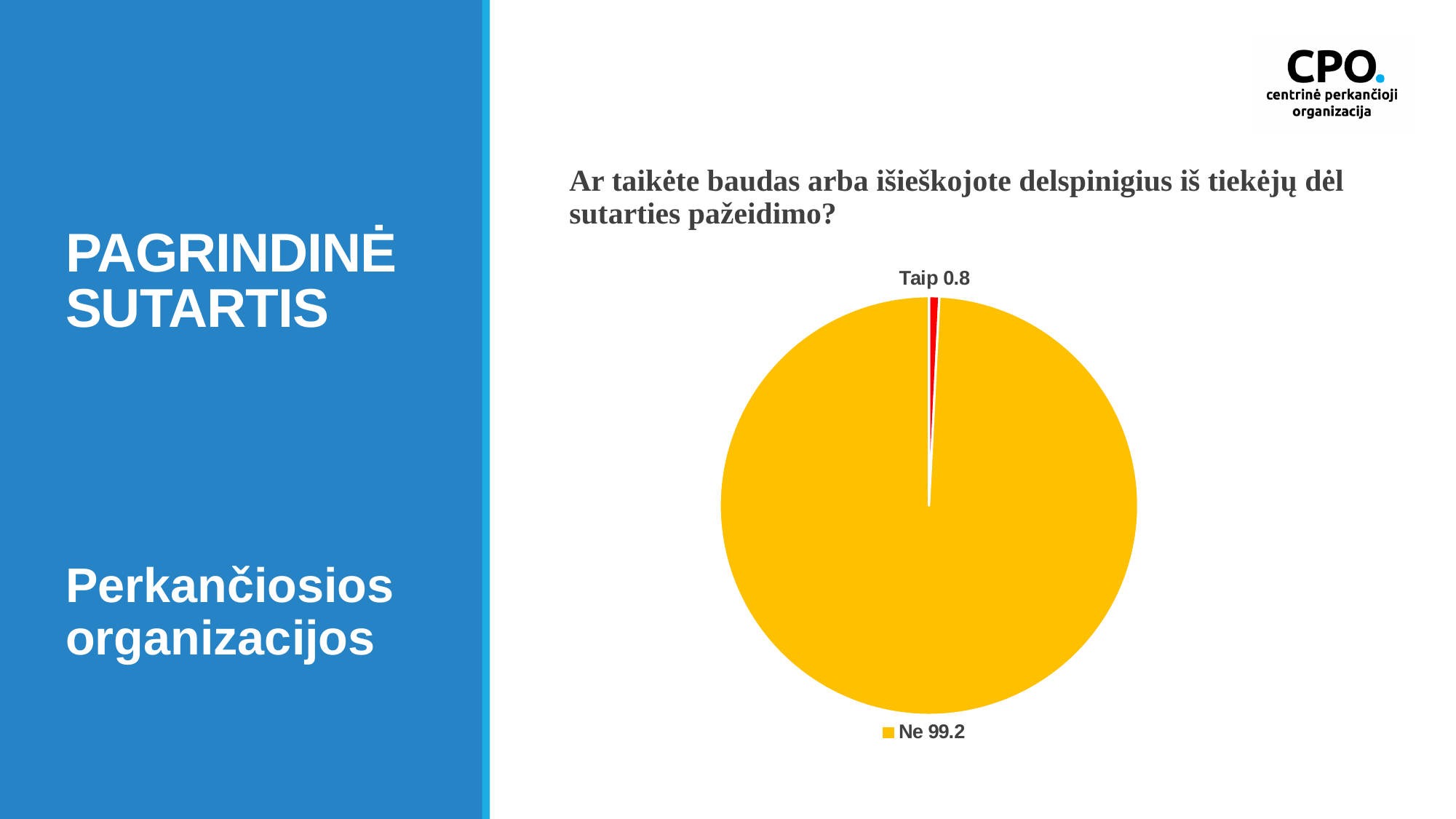

# Pagrindinė sutartis
Ar taikėte baudas arba išieškojote delspinigius iš tiekėjų dėl sutarties pažeidimo?

### Chart

| Category | Pardavimas |
|---|---|
| Taip | 0.8 |
| Ne | 99.2 |

     Perkančiosios organizacijos